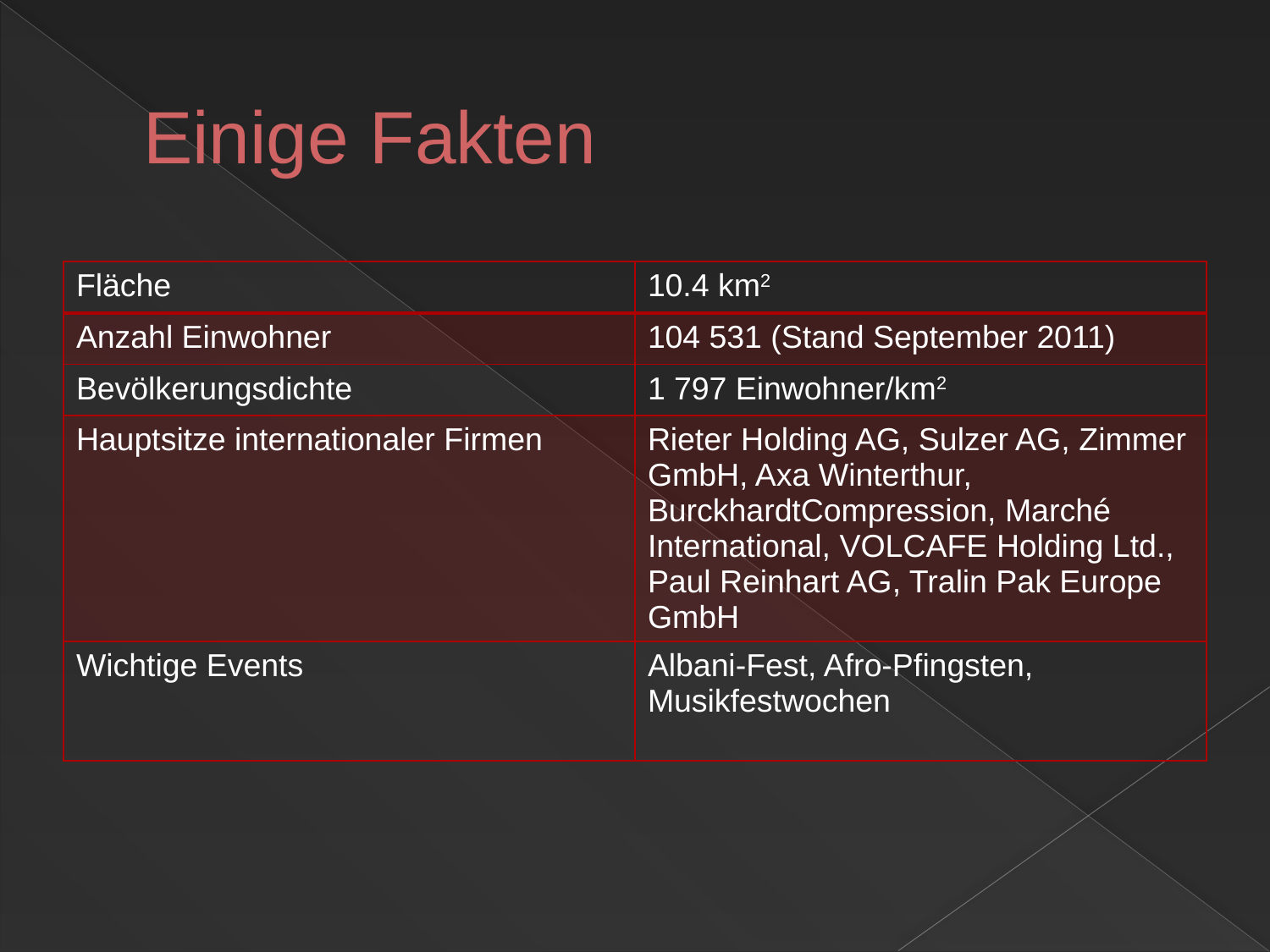

# Einige Fakten
| Fläche | 10.4 km2 |
| --- | --- |
| Anzahl Einwohner | 104 531 (Stand September 2011) |
| Bevölkerungsdichte | 1 797 Einwohner/km2 |
| Hauptsitze internationaler Firmen | Rieter Holding AG, Sulzer AG, Zimmer GmbH, Axa Winterthur, BurckhardtCompression, Marché International, VOLCAFE Holding Ltd., Paul Reinhart AG, Tralin Pak Europe GmbH |
| Wichtige Events | Albani-Fest, Afro-Pfingsten, Musikfestwochen |